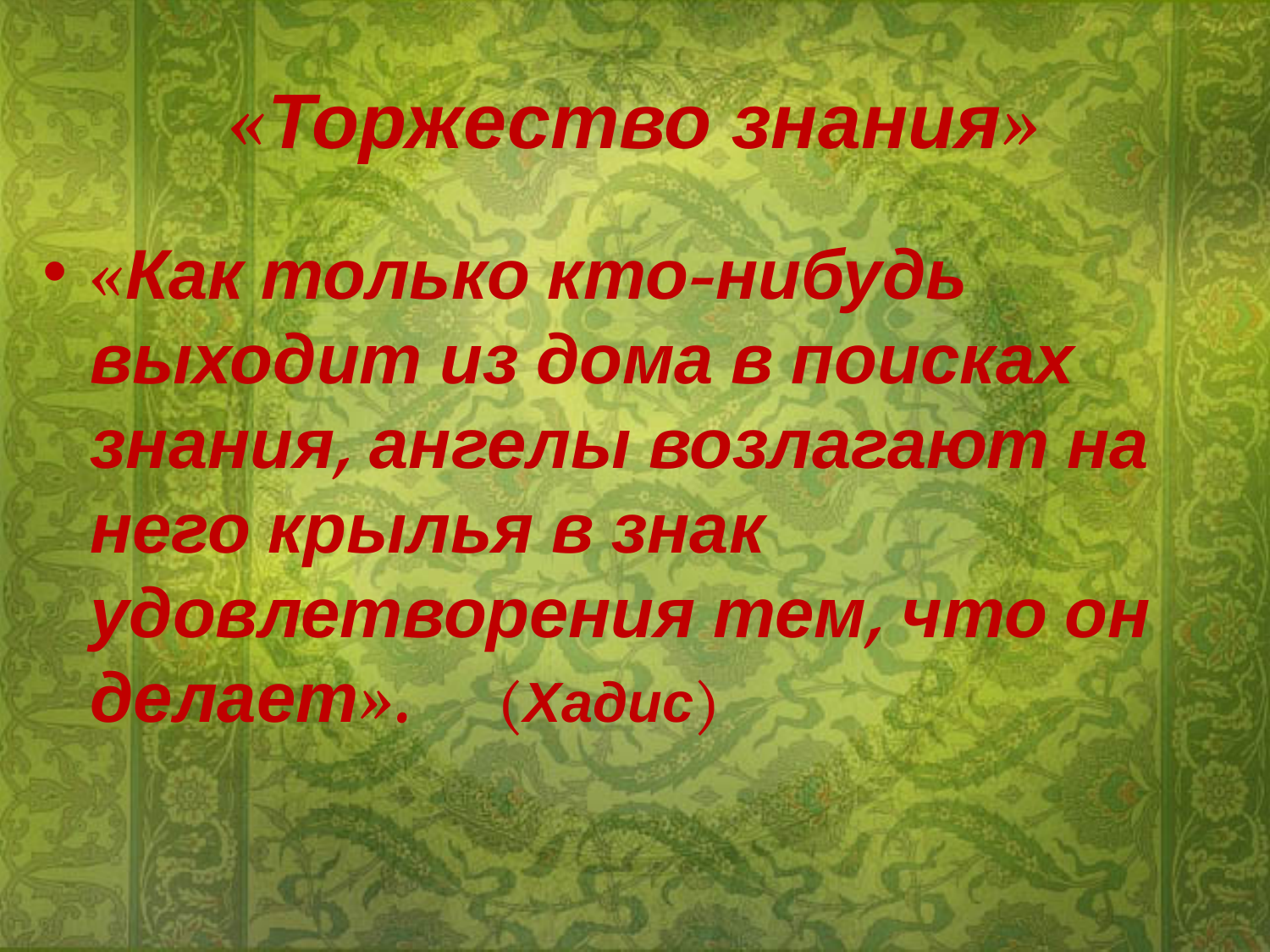

# «Торжество знания»
«Как только кто-нибудь выходит из дома в поисках знания, ангелы возлагают на него крылья в знак удовлетворения тем, что он делает».      (Хадис)